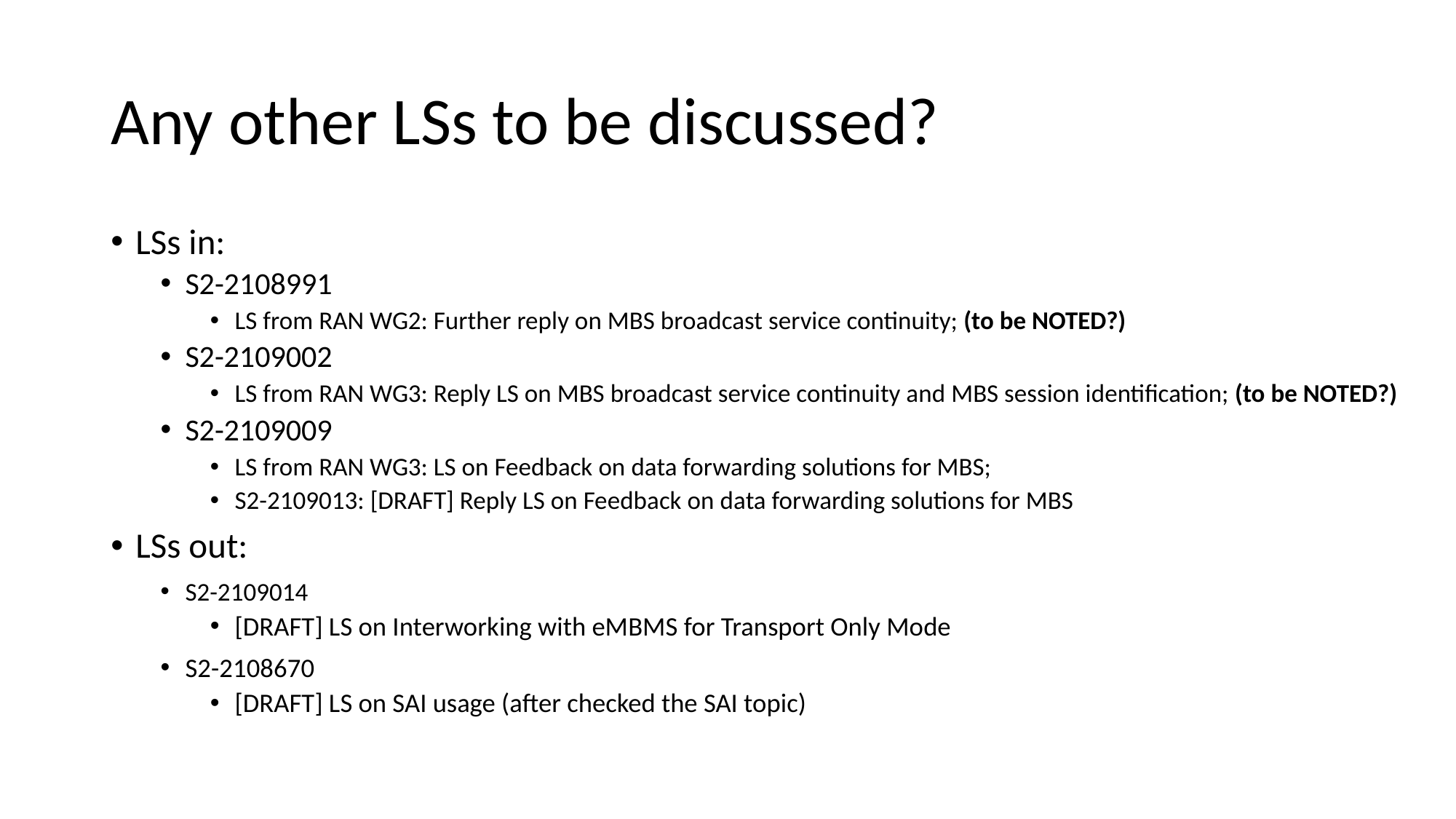

# Any other LSs to be discussed?
LSs in:
S2-2108991
LS from RAN WG2: Further reply on MBS broadcast service continuity; (to be NOTED?)
S2-2109002
LS from RAN WG3: Reply LS on MBS broadcast service continuity and MBS session identification; (to be NOTED?)
S2-2109009
LS from RAN WG3: LS on Feedback on data forwarding solutions for MBS;
S2-2109013: [DRAFT] Reply LS on Feedback on data forwarding solutions for MBS
LSs out:
S2-2109014
[DRAFT] LS on Interworking with eMBMS for Transport Only Mode
S2-2108670
[DRAFT] LS on SAI usage (after checked the SAI topic)